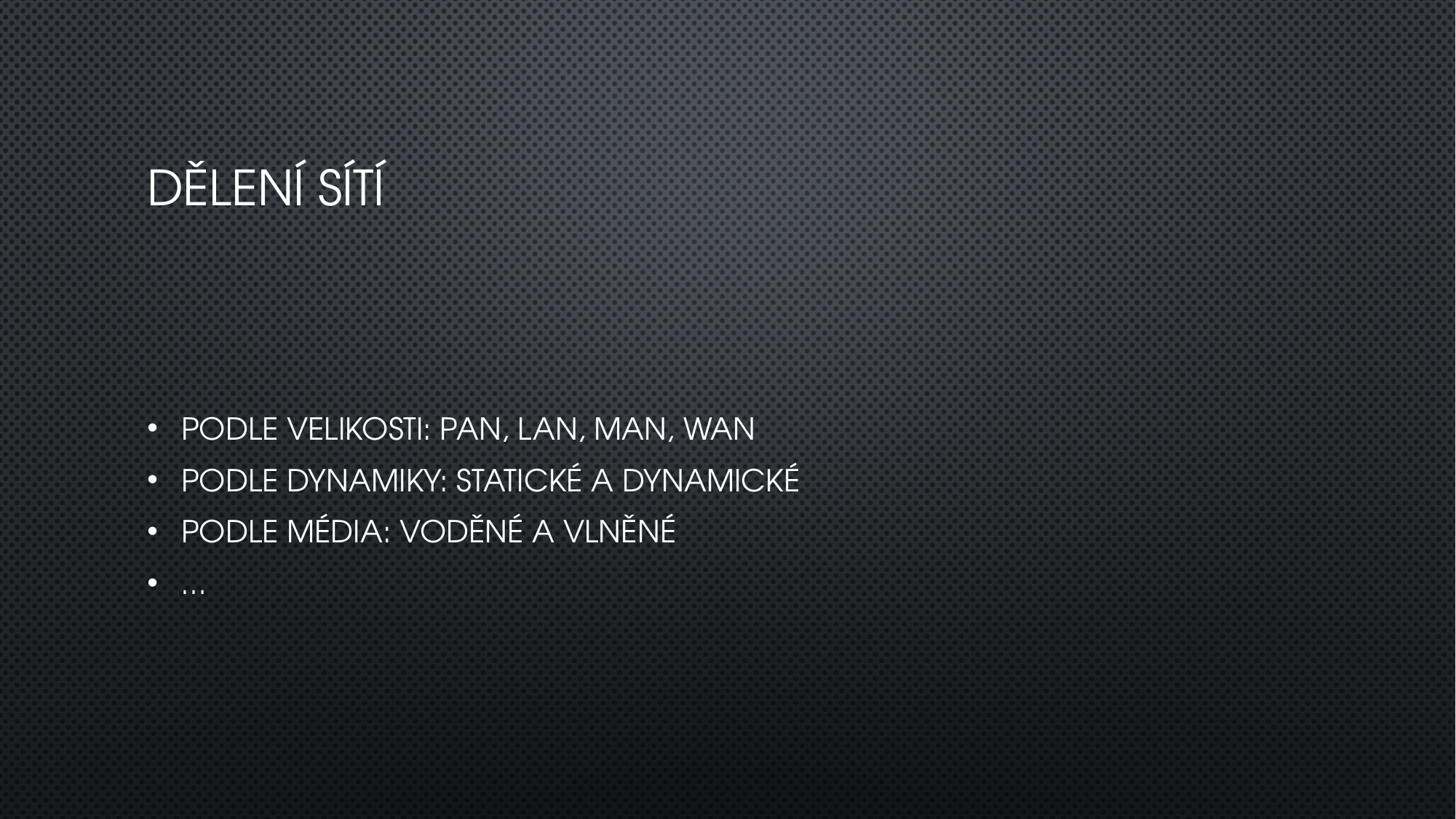

# Dělení sítí
Podle velikosti: Pan, Lan, Man, Wan
Podle dynamiky: statické a dynamické
Podle média: voděné a vlněné
…